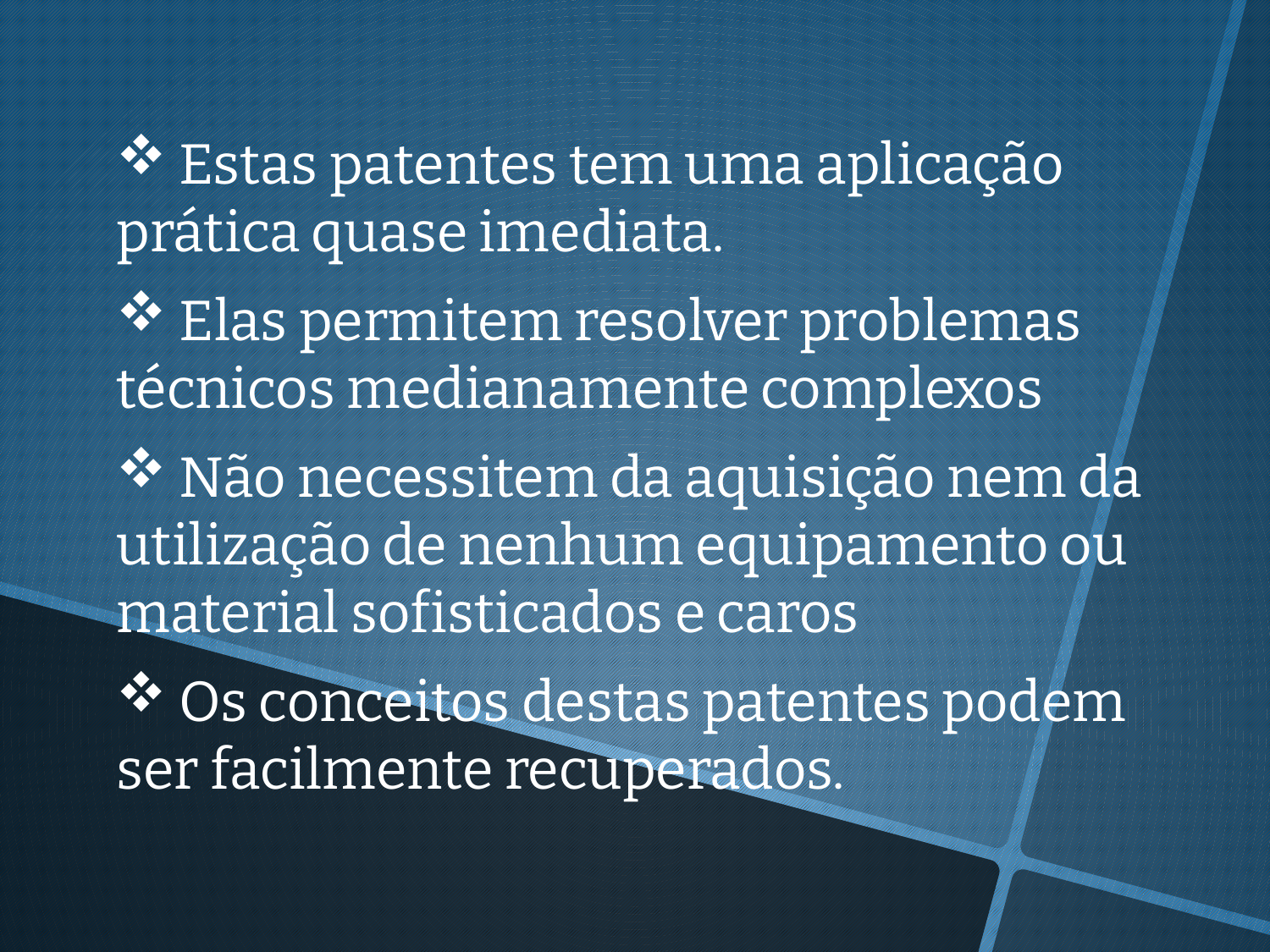

Estas patentes tem uma aplicação prática quase imediata.
 Elas permitem resolver problemas técnicos medianamente complexos
 Não necessitem da aquisição nem da utilização de nenhum equipamento ou material sofisticados e caros
 Os conceitos destas patentes podem ser facilmente recuperados.